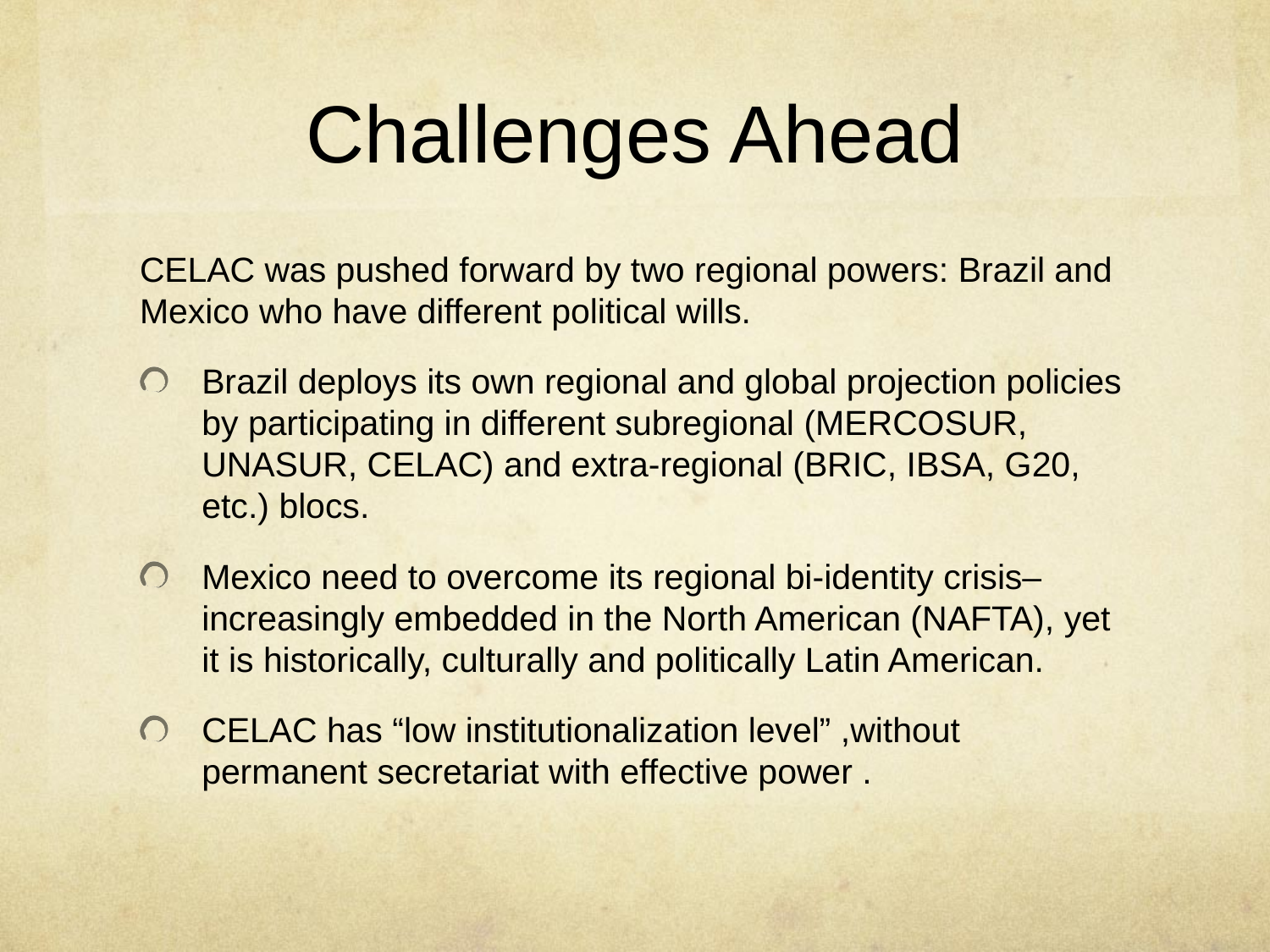

# Challenges Ahead
CELAC was pushed forward by two regional powers: Brazil and Mexico who have different political wills.
Brazil deploys its own regional and global projection policies by participating in different subregional (MERCOSUR, UNASUR, CELAC) and extra-regional (BRIC, IBSA, G20, etc.) blocs.
Mexico need to overcome its regional bi-identity crisis– increasingly embedded in the North American (NAFTA), yet it is historically, culturally and politically Latin American.
CELAC has “low institutionalization level” ,without permanent secretariat with effective power .